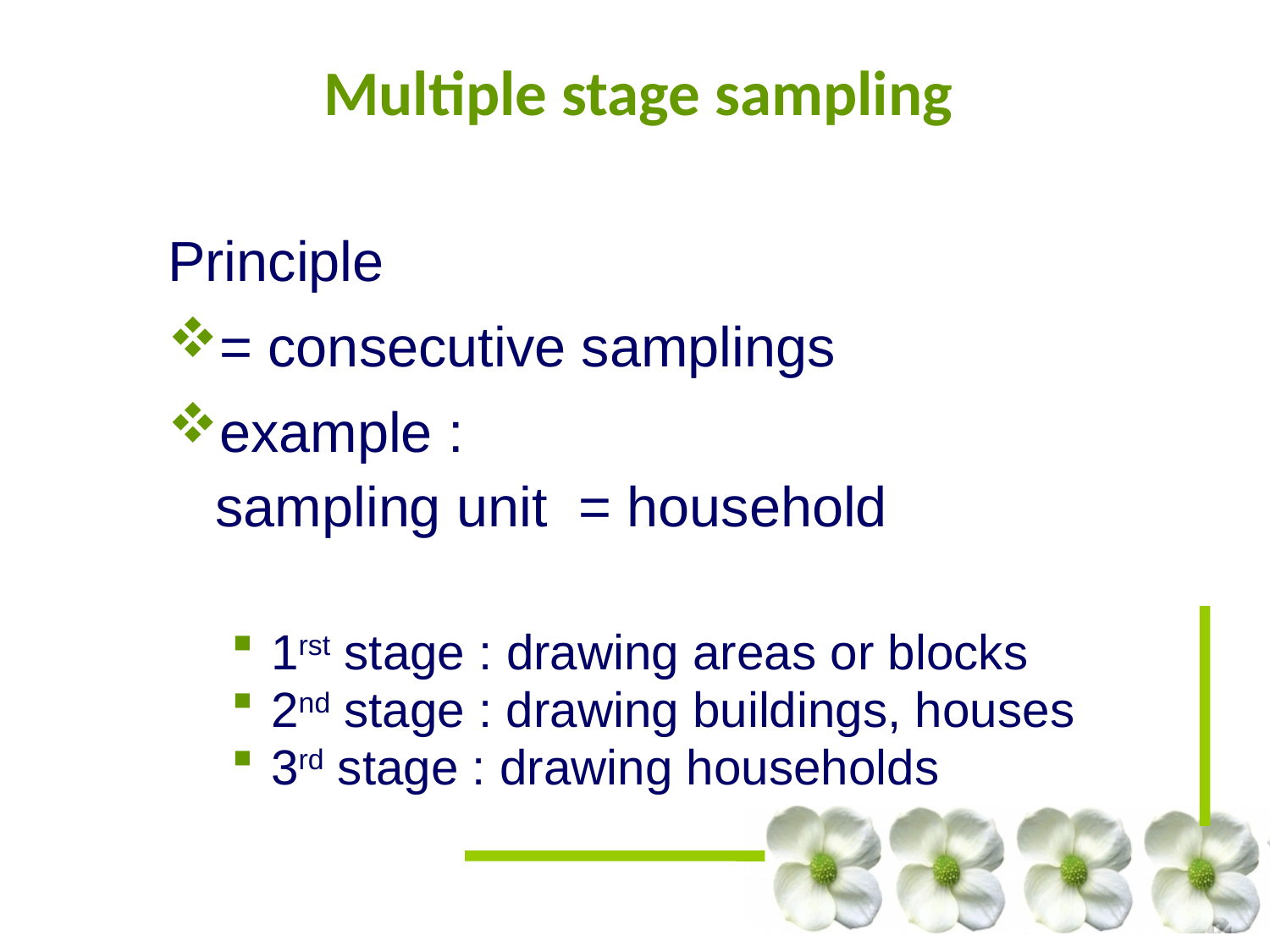

# Multiple stage sampling
Principle
= consecutive samplings
example :
sampling unit  = household

1rst stage : drawing areas or blocks
2nd stage : drawing buildings, houses
3rd stage : drawing households